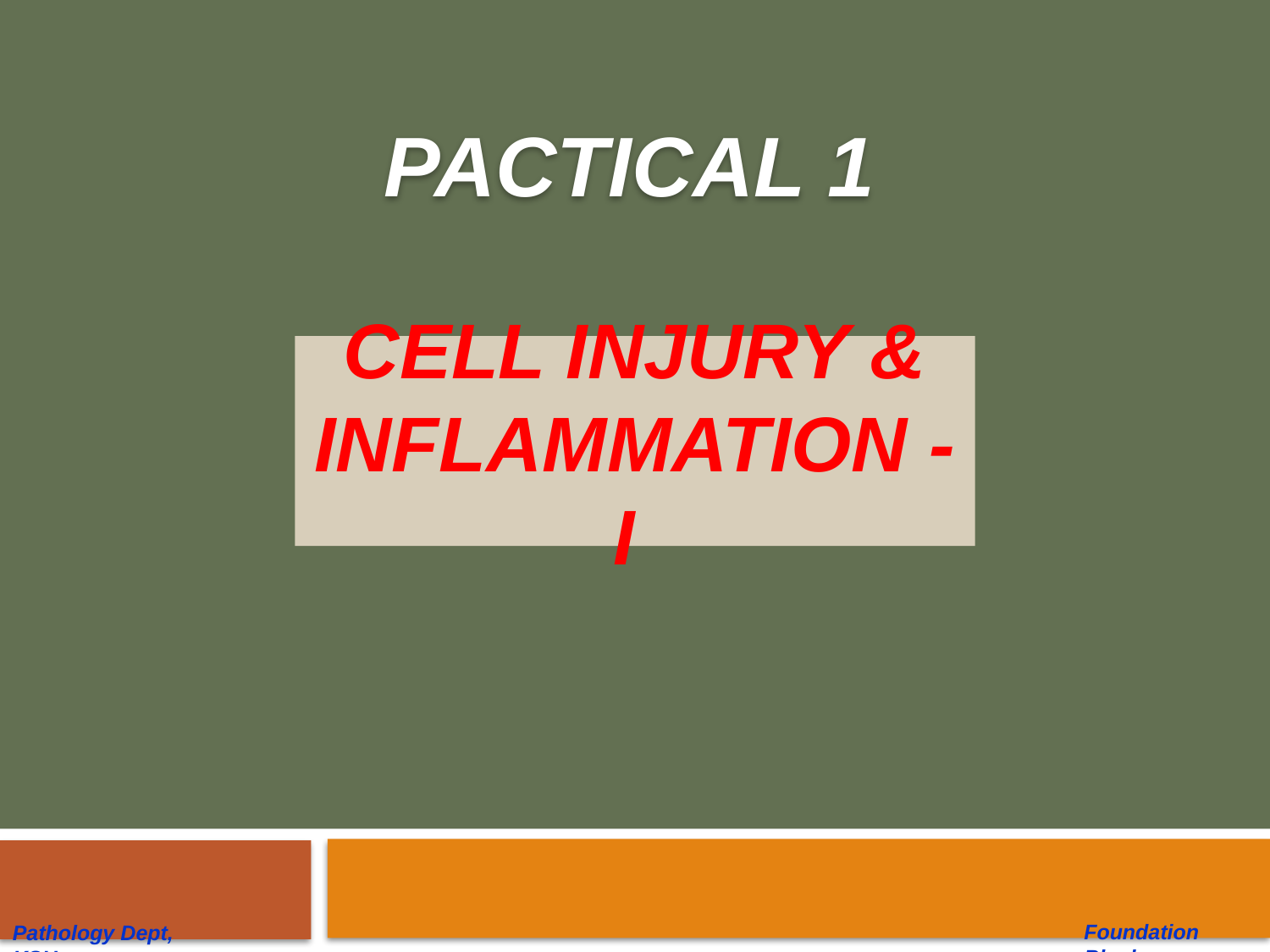

PACTICAL 1
CELL INJURY & INFLAMMATION - I
Foundation Block
Pathology Dept, KSU